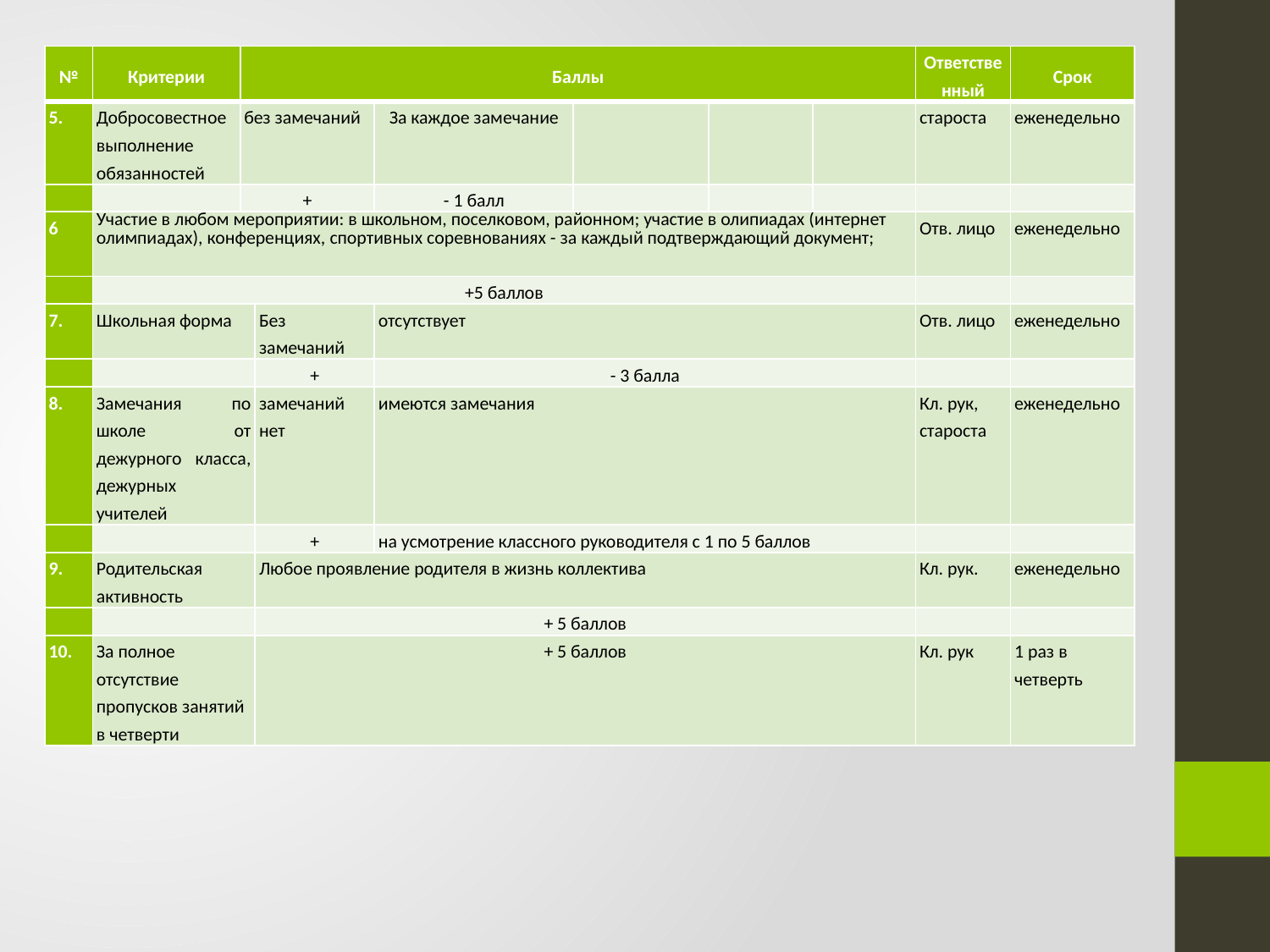

| № | Критерии | Баллы |  |  |  |  |  | Ответственный | Срок |
| --- | --- | --- | --- | --- | --- | --- | --- | --- | --- |
| 5. | Добросовестное выполнение обязанностей | без замечаний |  | За каждое замечание |  |  |  | староста | еженедельно |
|  |  | + |  | - 1 балл |  |  |  |  |  |
| 6 | Участие в любом мероприятии: в школьном, поселковом, районном; участие в олипиадах (интернет олимпиадах), конференциях, спортивных соревнованиях - за каждый подтверждающий документ; |  |  |  |  |  |  | Отв. лицо | еженедельно |
|  | +5 баллов |  |  |  |  |  |  |  |  |
| 7. | Школьная форма |  | Без замечаний | отсутствует |  |  |  | Отв. лицо | еженедельно |
|  |  |  | + | - 3 балла |  |  |  |  |  |
| 8. | Замечания по школе от дежурного класса, дежурных учителей |  | замечаний нет | имеются замечания |  |  |  | Кл. рук, староста | еженедельно |
|  |  |  | + | на усмотрение классного руководителя с 1 по 5 баллов |  |  |  |  |  |
| 9. | Родительская активность |  | Любое проявление родителя в жизнь коллектива |  |  |  |  | Кл. рук. | еженедельно |
|  |  |  | + 5 баллов |  |  |  |  |  |  |
| 10. | За полное отсутствие пропусков занятий в четверти |  | + 5 баллов |  |  |  |  | Кл. рук | 1 раз в четверть |